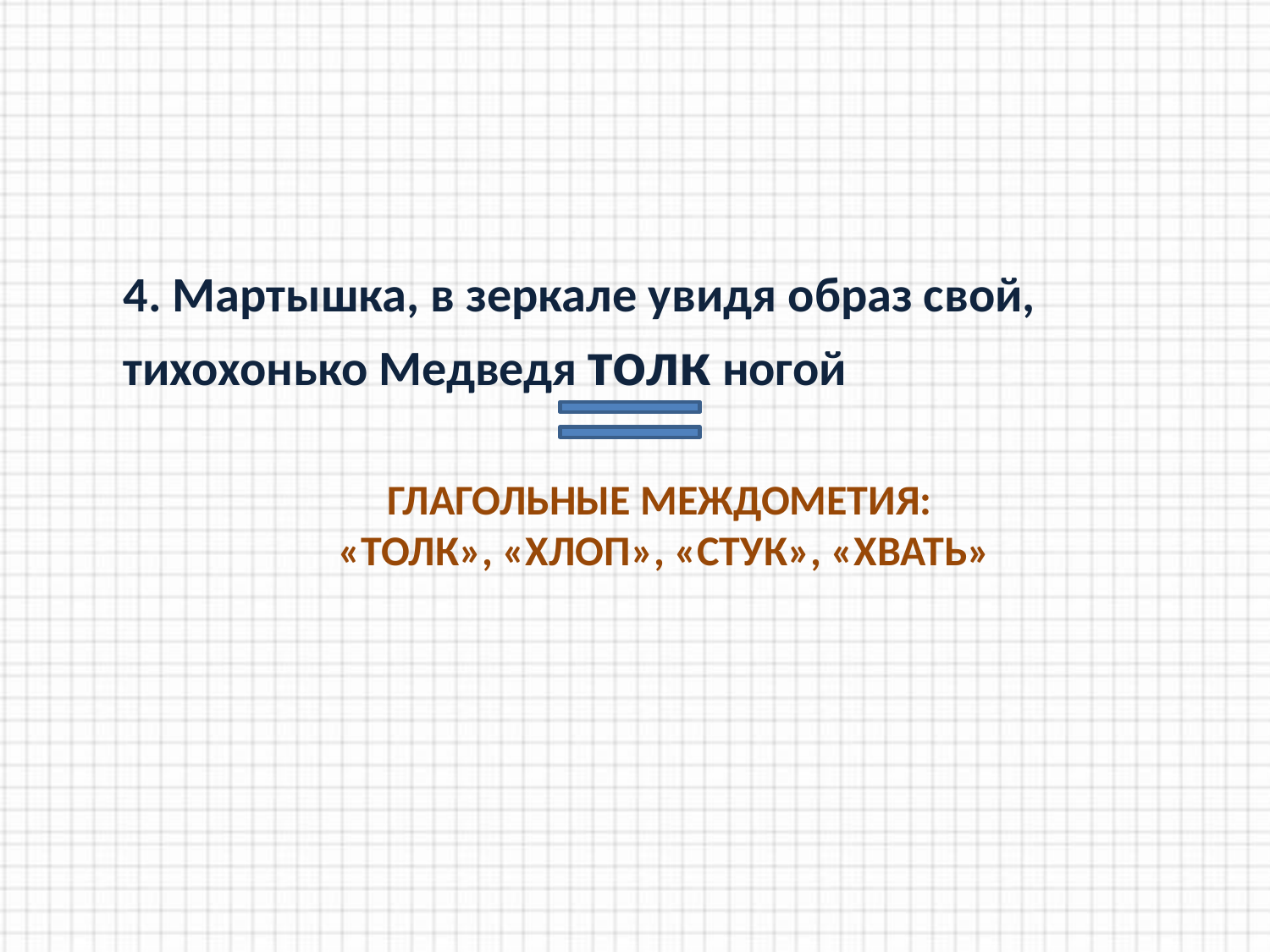

4. Мартышка, в зеркале увидя образ свой,
тихохонько Медведя толк ногой

ГЛАГОЛЬНЫЕ МЕЖДОМЕТИЯ:
 «ТОЛК», «ХЛОП», «СТУК», «ХВАТЬ»